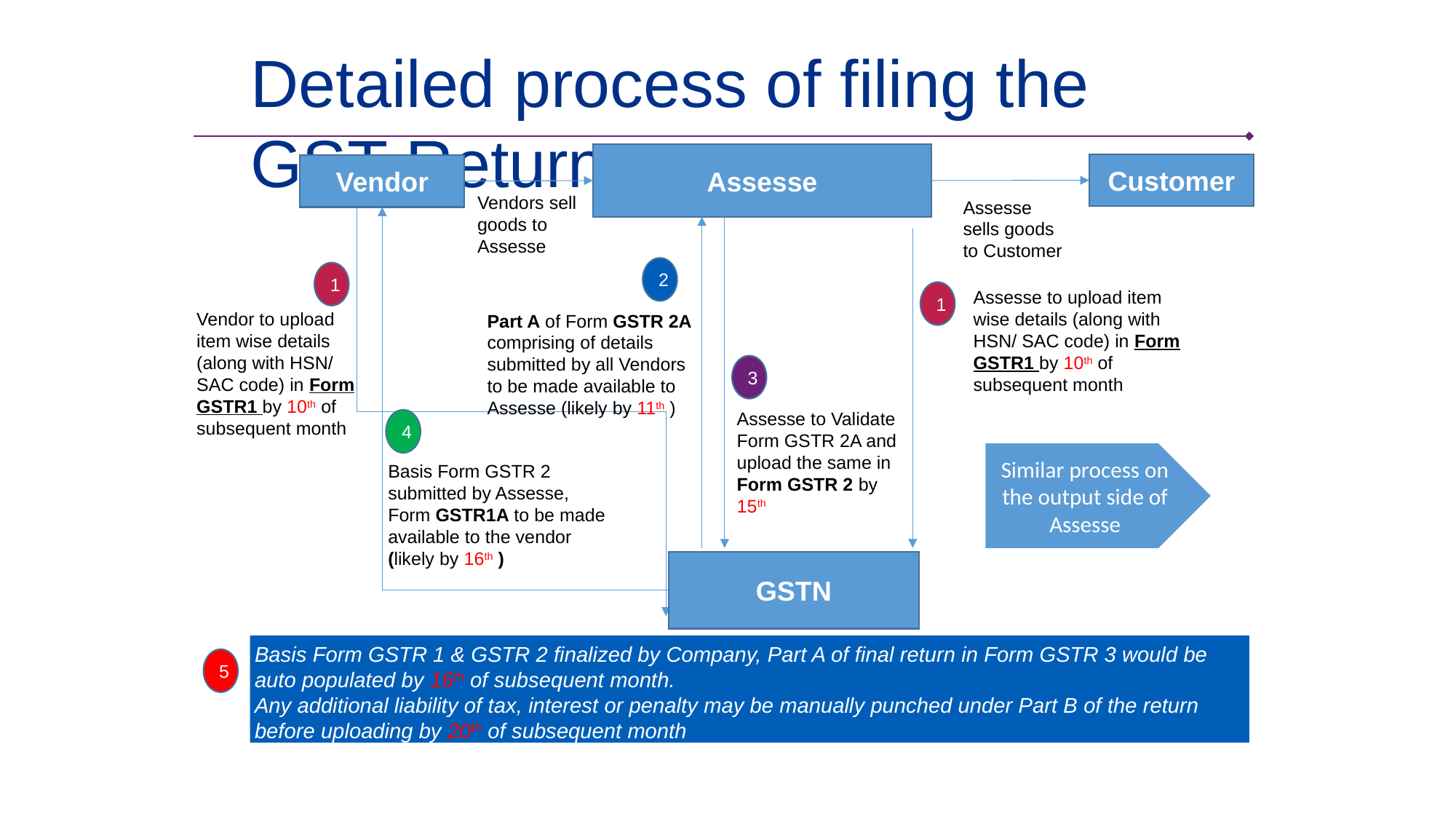

Detailed process of filing the GST Return
Assesse
Customer
Vendor
Vendors sell goods to Assesse
Assesse sells goods to Customer
2
1
Assesse to upload item wise details (along with HSN/ SAC code) in Form GSTR1 by 10th of subsequent month
1
Vendor to upload item wise details (along with HSN/ SAC code) in Form GSTR1 by 10th of subsequent month
Part A of Form GSTR 2A comprising of details submitted by all Vendors to be made available to Assesse (likely by 11th )
3
Assesse to Validate Form GSTR 2A and upload the same in Form GSTR 2 by 15th
4
Similar process on the output side of Assesse
Basis Form GSTR 2 submitted by Assesse, Form GSTR1A to be made available to the vendor (likely by 16th )
GSTN

Basis Form GSTR 1 & GSTR 2 finalized by Company, Part A of final return in Form GSTR 3 would be auto populated by 16th of subsequent month.
Any additional liability of tax, interest or penalty may be manually punched under Part B of the return before uploading by 20th of subsequent month
5